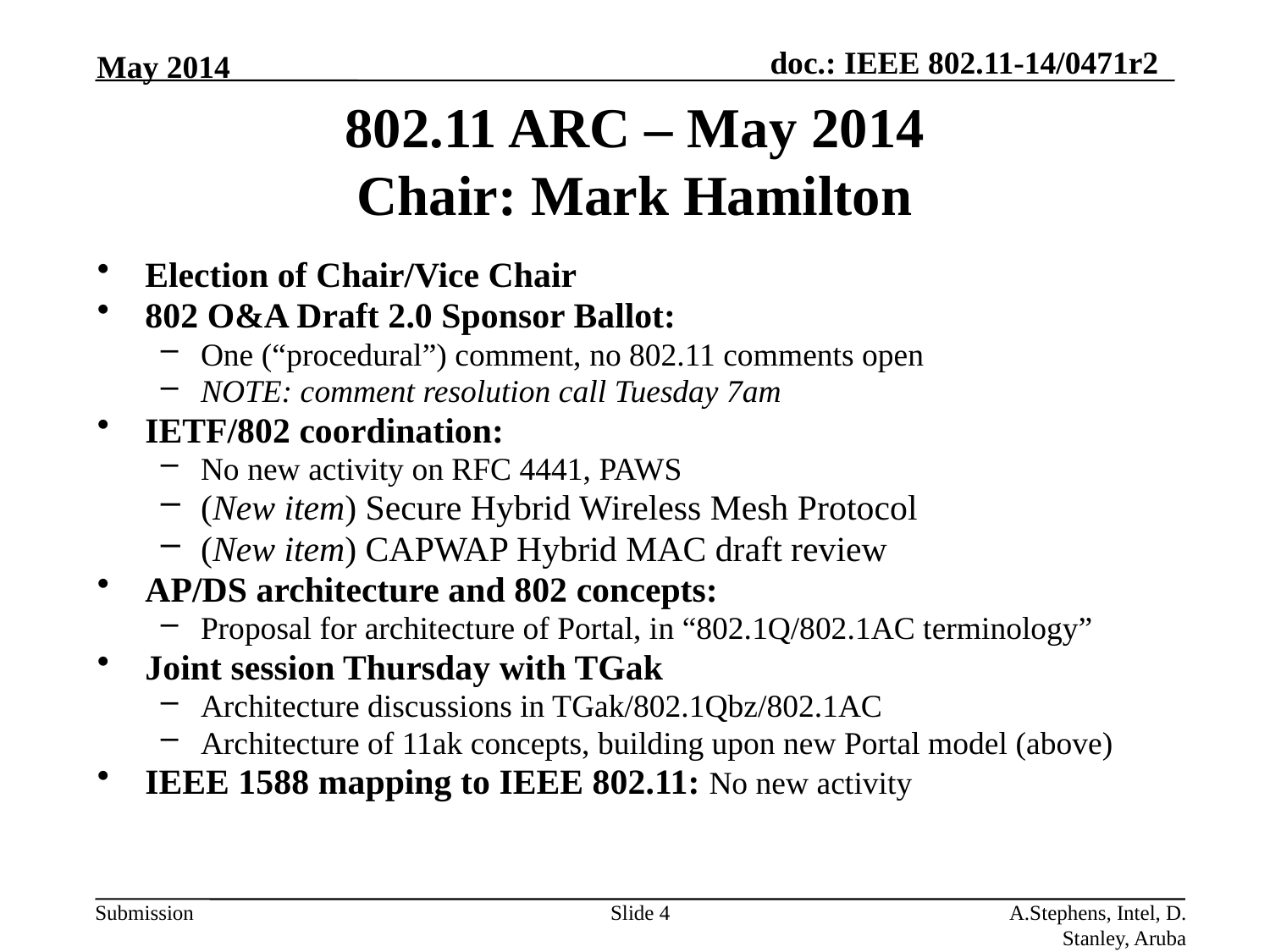

May 2014
# 802.11 ARC – May 2014 Chair: Mark Hamilton
Election of Chair/Vice Chair
802 O&A Draft 2.0 Sponsor Ballot:
One (“procedural”) comment, no 802.11 comments open
NOTE: comment resolution call Tuesday 7am
IETF/802 coordination:
No new activity on RFC 4441, PAWS
(New item) Secure Hybrid Wireless Mesh Protocol
(New item) CAPWAP Hybrid MAC draft review
AP/DS architecture and 802 concepts:
Proposal for architecture of Portal, in “802.1Q/802.1AC terminology”
Joint session Thursday with TGak
Architecture discussions in TGak/802.1Qbz/802.1AC
Architecture of 11ak concepts, building upon new Portal model (above)
IEEE 1588 mapping to IEEE 802.11: No new activity

Slide 4
A.Stephens, Intel, D. Stanley, Aruba